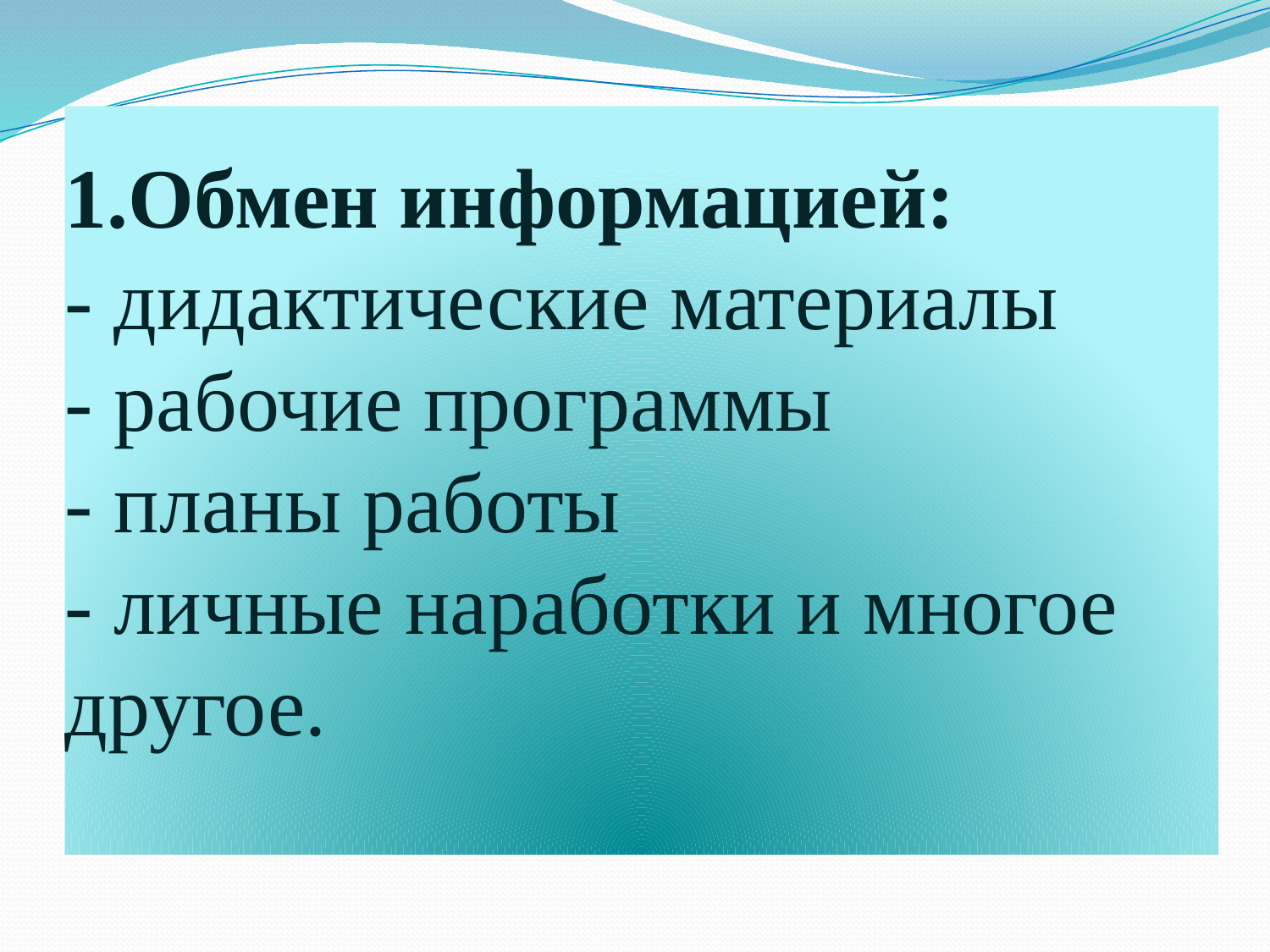

# 1.Обмен информацией: - дидактические материалы - рабочие программы - планы работы - личные наработки и многое другое.